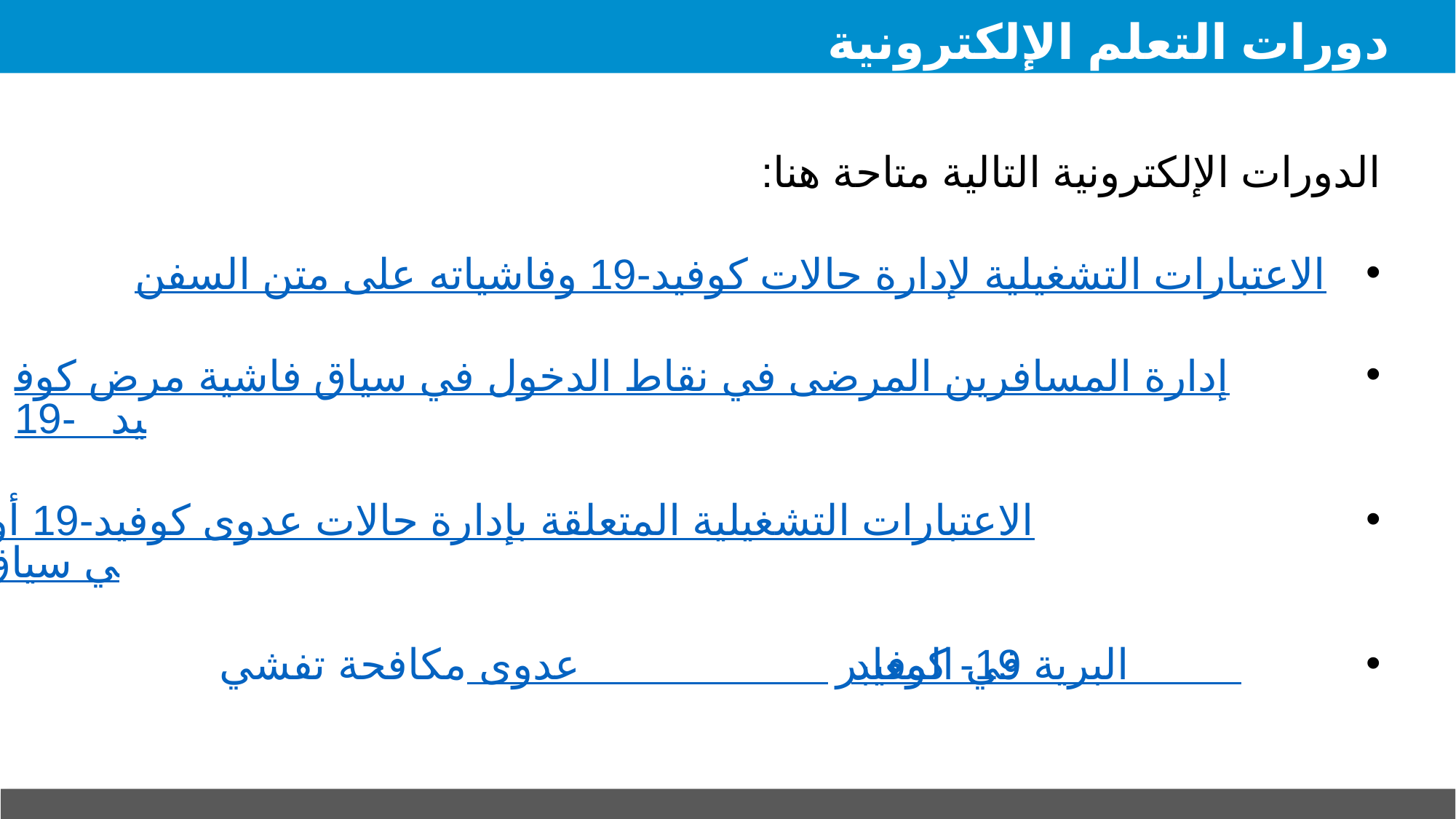

# دورات التعلم الإلكترونية
الدورات الإلكترونية التالية متاحة هنا:

الاعتبارات التشغيلية لإدارة حالات كوفيد-19 وفاشياته على متن السفن

إدارة المسافرين المرضى في نقاط الدخول في سياق فاشية مرض كوفيد-19

الاعتبارات التشغيلية المتعلقة بإدارة حالات عدوى كوفید-19 أو تفشیھا في سیاق الطيران

 مكافحة تفشي عدوى كوفید -19 في المعابر البرية